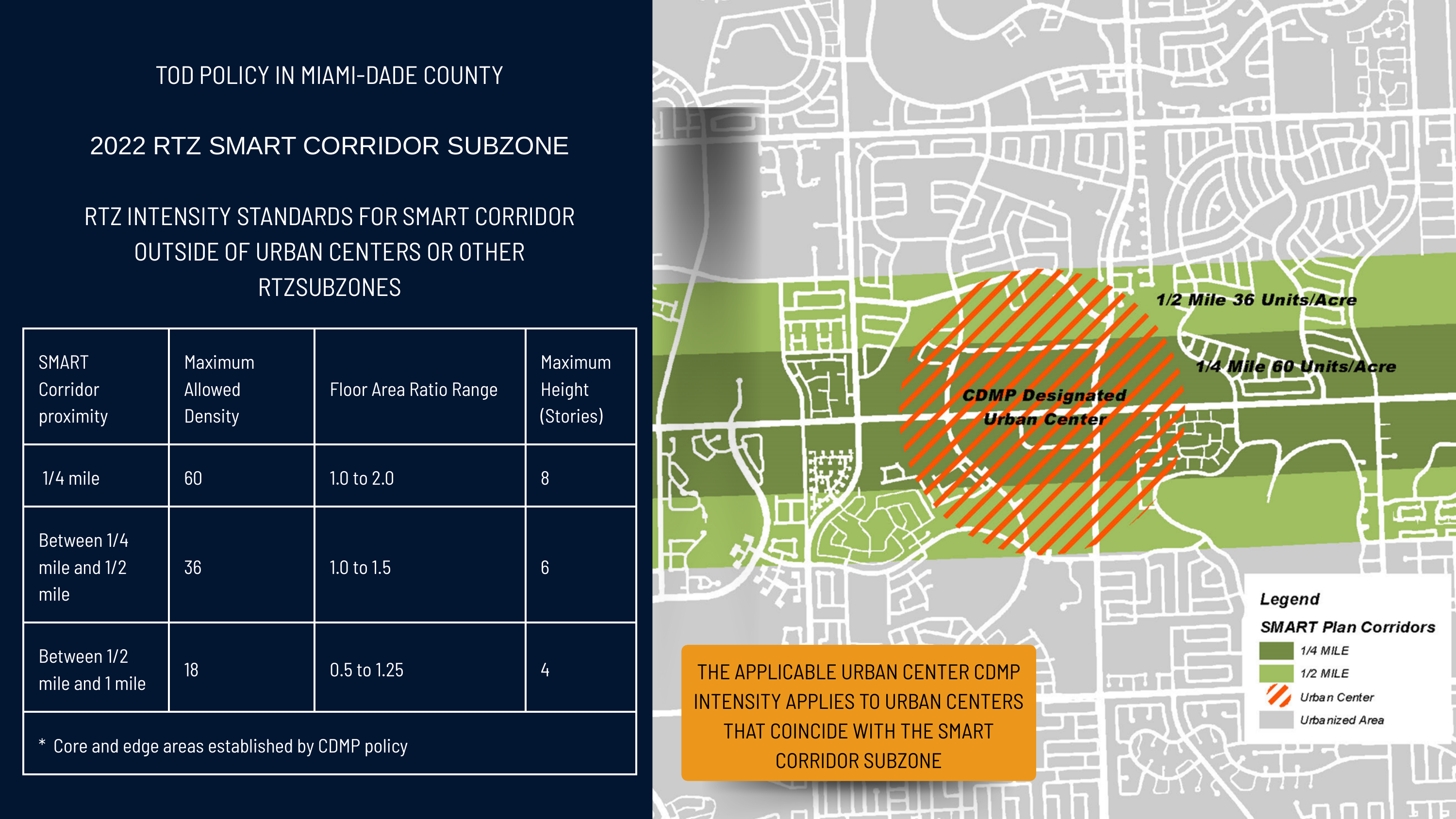

TOD POLICY IN MIAMI-DADE COUNTY

2022 RTZ SMART CORRIDOR SUBZONE

RTZ INTENSITY STANDARDS FOR SMART CORRIDOR OUTSIDE OF URBAN CENTERS OR OTHER RTZSUBZONES

| SMART Corridor proximity | Maximum Allowed Density | Floor Area Ratio Range | Maximum Height (Stories) |
| --- | --- | --- | --- |
| 1/4 mile | 60 | 1.0 to 2.0 | 8 |
| Between 1/4 mile and 1/2 mile | 36 | 1.0 to 1.5 | 6 |
| Between 1/2 mile and 1 mile | 18 | 0.5 to 1.25 | 4 |
| \* Core and edge areas established by CDMP policy | \* Core and edge areas established by CDMP policy | \* Core and edge areas established by CDMP policy | \* Core and edge areas established by CDMP policy |

THE APPLICABLE URBAN CENTER CDMP INTENSITY APPLIES TO URBAN CENTERS THAT COINCIDE WITH THE SMART CORRIDOR SUBZONE